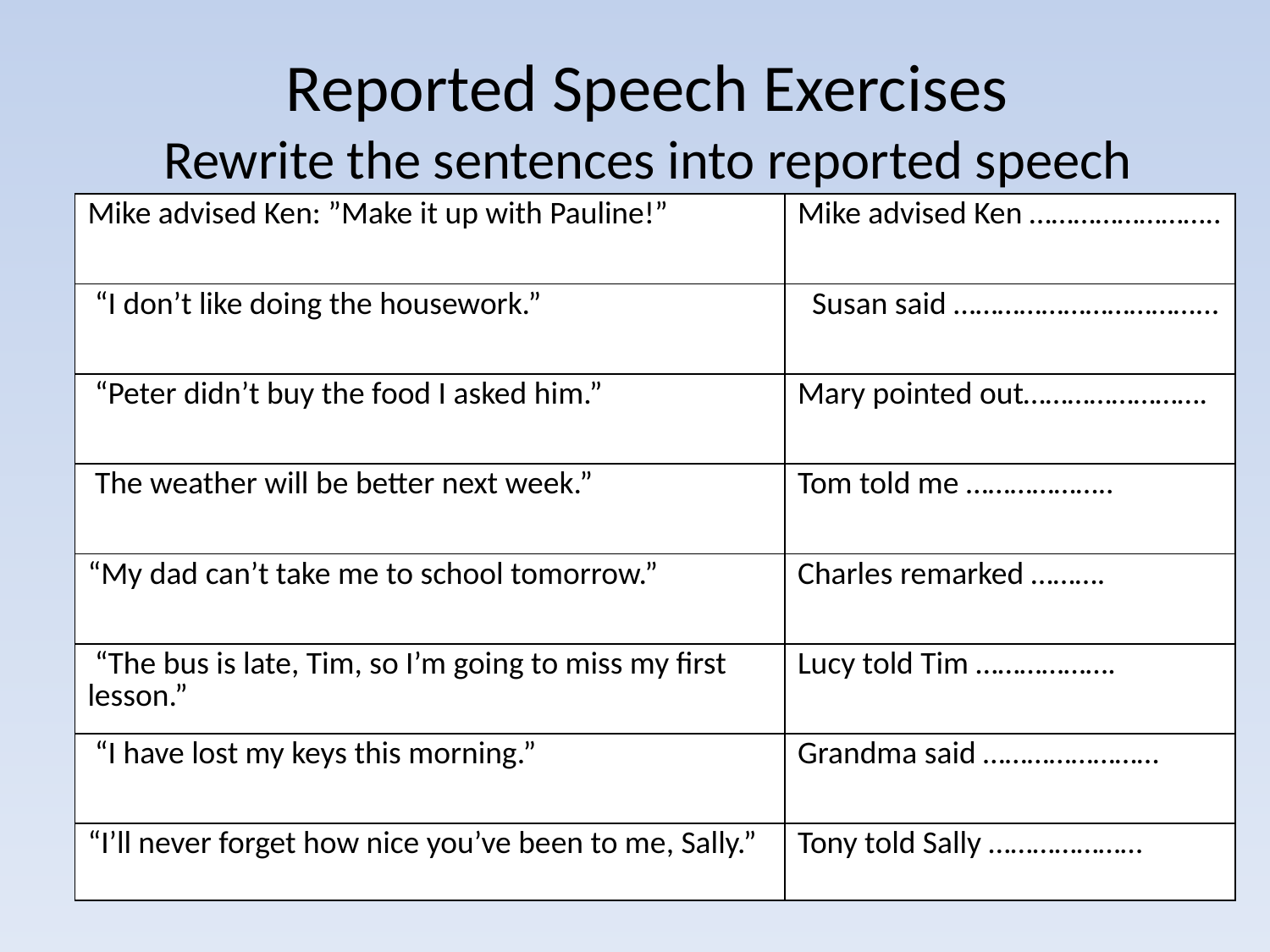

# Reported Speech Exercises Rewrite the sentences into reported speech
| Mike advised Ken: ”Make it up with Pauline!” | Mike advised Ken …………………….. |
| --- | --- |
| “I don’t like doing the housework.” | Susan said ……………………………... |
| “Peter didn’t buy the food I asked him.” | Mary pointed out……………………. |
| The weather will be better next week.” | Tom told me ……………….. |
| “My dad can’t take me to school tomorrow.” | Charles remarked ………. |
| “The bus is late, Tim, so I’m going to miss my first lesson.” | Lucy told Tim ………………. |
| “I have lost my keys this morning.” | Grandma said …………………… |
| “I’ll never forget how nice you’ve been to me, Sally.” | Tony told Sally ………………… |